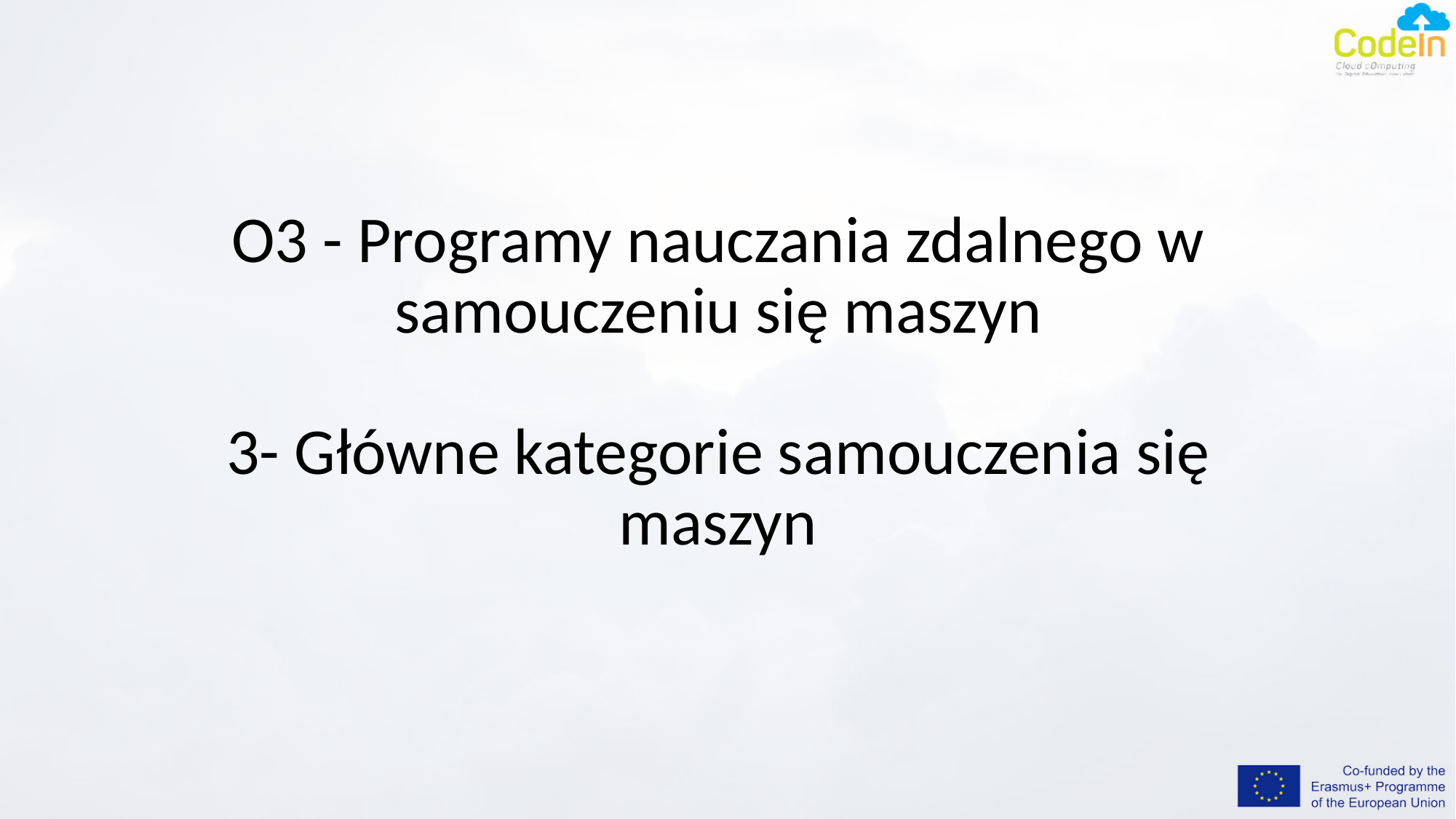

# O3 - Programy nauczania zdalnego w samouczeniu się maszyn 3- Główne kategorie samouczenia się maszyn